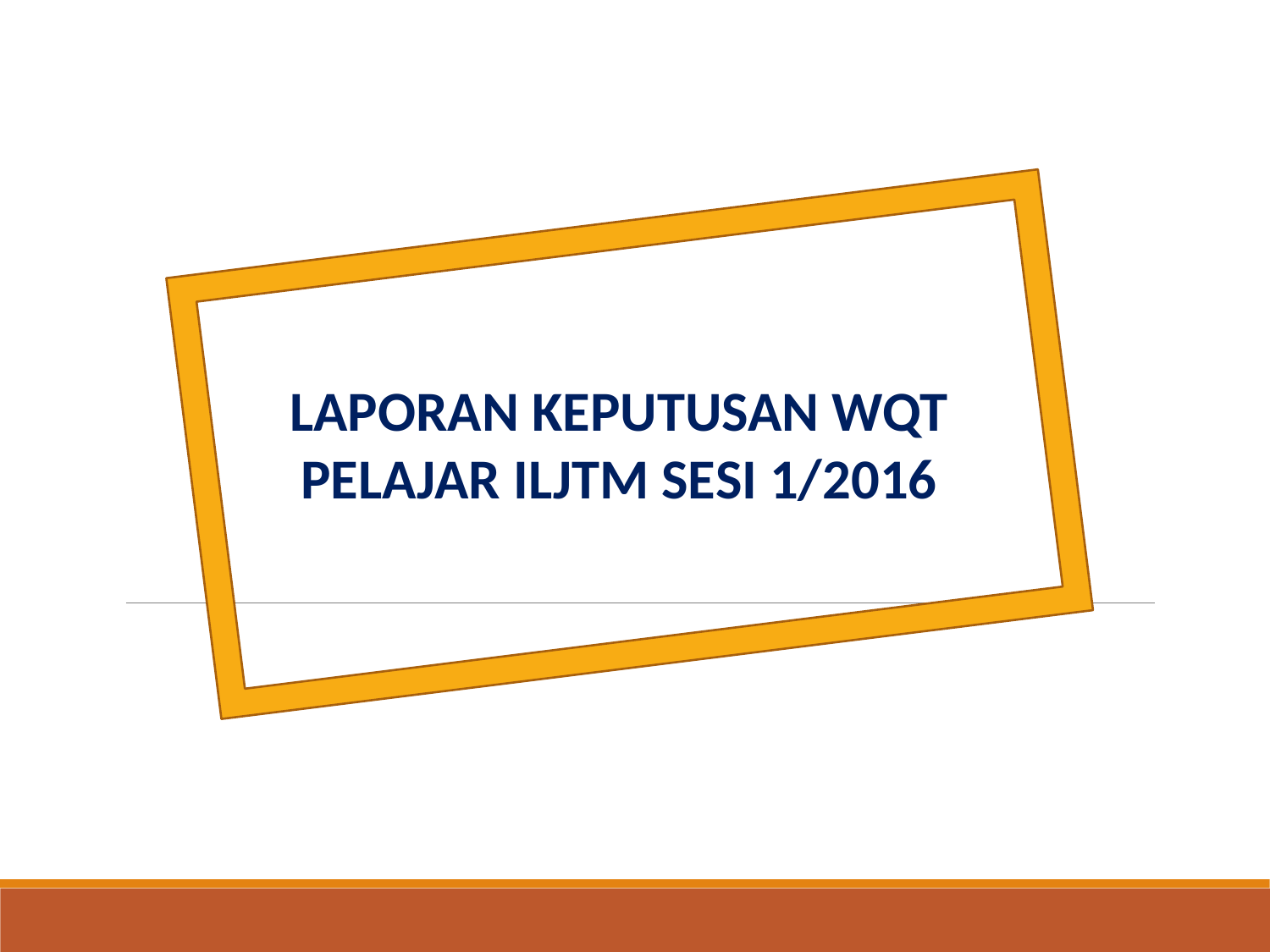

LAPORAN KEPUTUSAN WQT PELAJAR ILJTM SESI 1/2016